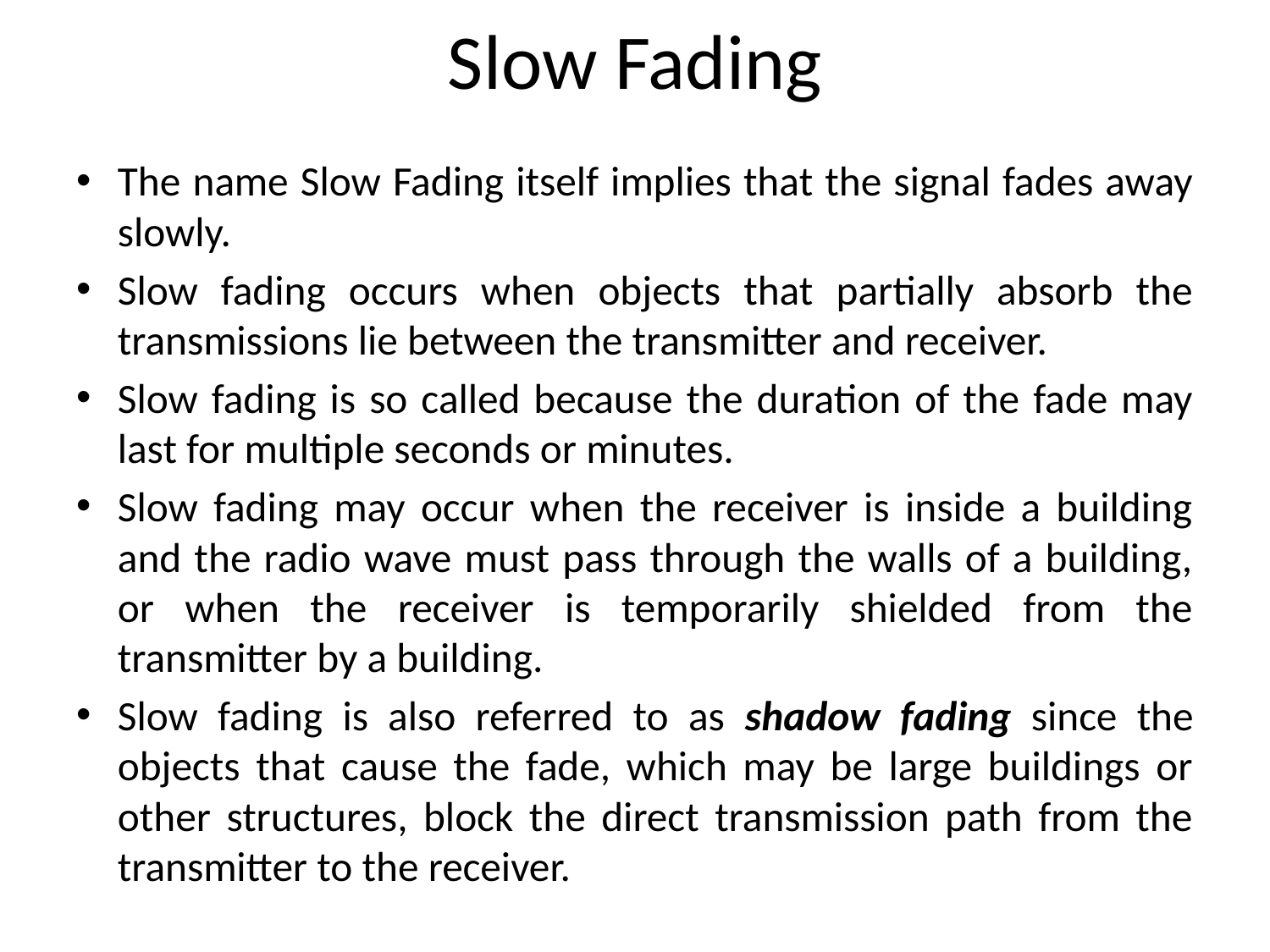

# Slow Fading
The name Slow Fading itself implies that the signal fades away slowly.
Slow fading occurs when objects that partially absorb the transmissions lie between the transmitter and receiver.
Slow fading is so called because the duration of the fade may last for multiple seconds or minutes.
Slow fading may occur when the receiver is inside a building and the radio wave must pass through the walls of a building, or when the receiver is temporarily shielded from the transmitter by a building.
Slow fading is also referred to as shadow fading since the objects that cause the fade, which may be large buildings or other structures, block the direct transmission path from the transmitter to the receiver.